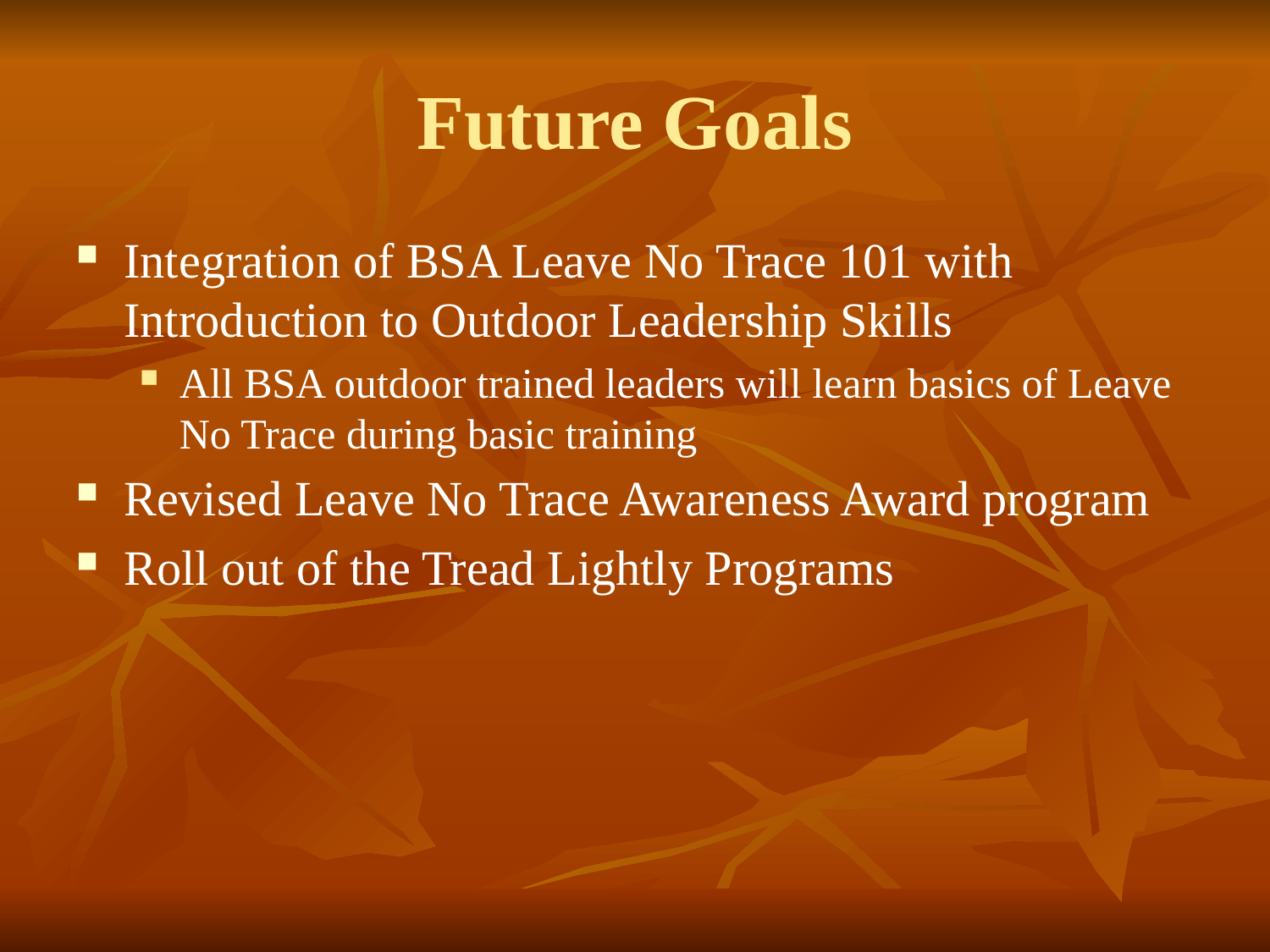

# Future Goals
Integration of BSA Leave No Trace 101 with Introduction to Outdoor Leadership Skills
All BSA outdoor trained leaders will learn basics of Leave No Trace during basic training
Revised Leave No Trace Awareness Award program
Roll out of the Tread Lightly Programs